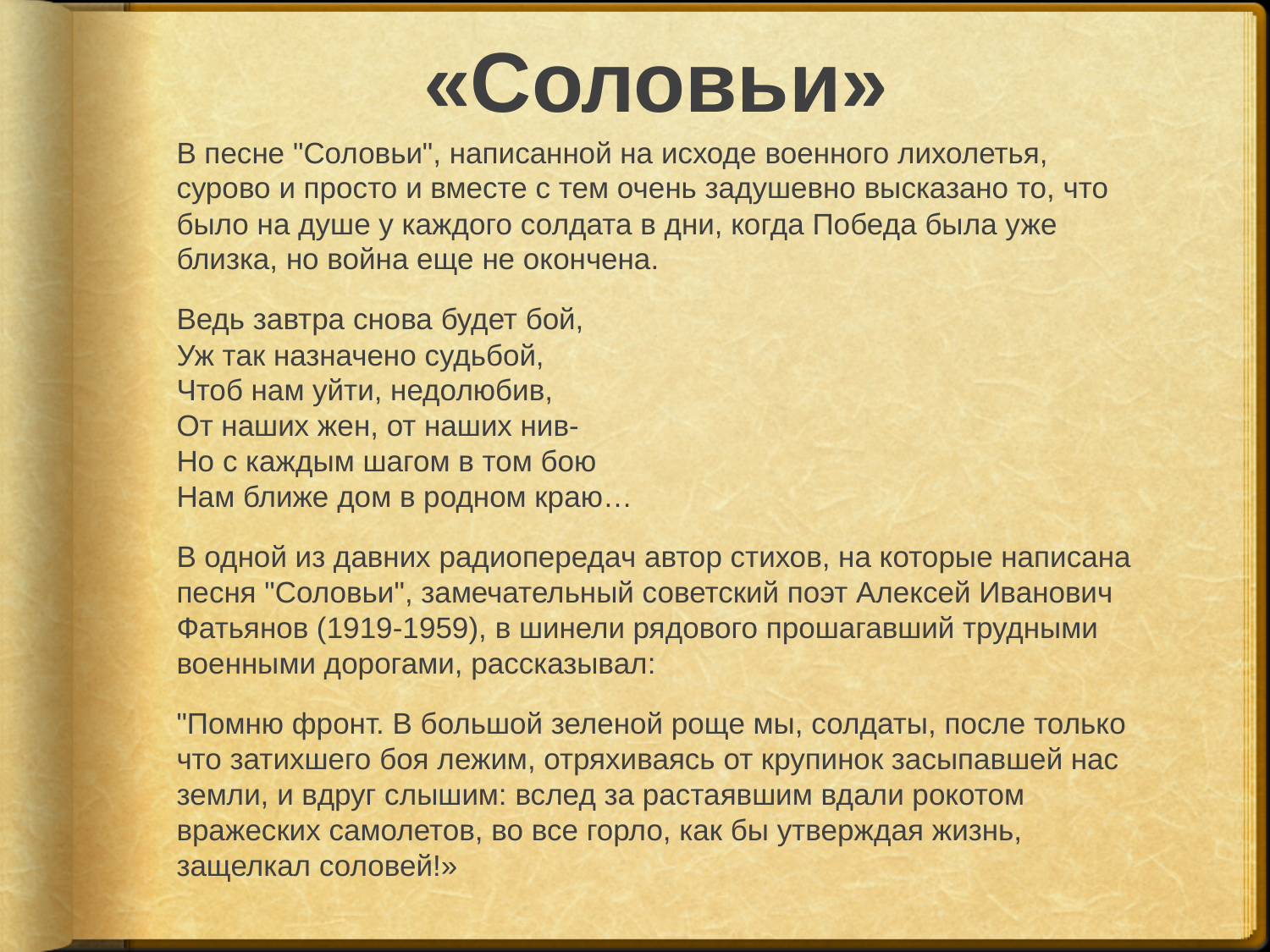

# «Соловьи»
В песне "Соловьи", написанной на исходе военного лихолетья, сурово и просто и вместе с тем очень задушевно высказано то, что было на душе у каждого солдата в дни, когда Победа была уже близка, но война еще не окончена.
Ведь завтра снова будет бой,
Уж так назначено судьбой,
Чтоб нам уйти, недолюбив,
От наших жен, от наших нив-
Но с каждым шагом в том бою
Нам ближе дом в родном краю…
В одной из давних радиопередач автор стихов, на которые написана песня "Соловьи", замечательный советский поэт Алексей Иванович Фатьянов (1919-1959), в шинели рядового прошагавший трудными военными дорогами, рассказывал:
"Помню фронт. В большой зеленой роще мы, солдаты, после только что затихшего боя лежим, отряхиваясь от крупинок засыпавшей нас земли, и вдруг слышим: вслед за растаявшим вдали рокотом вражеских самолетов, во все горло, как бы утверждая жизнь, защелкал соловей!»